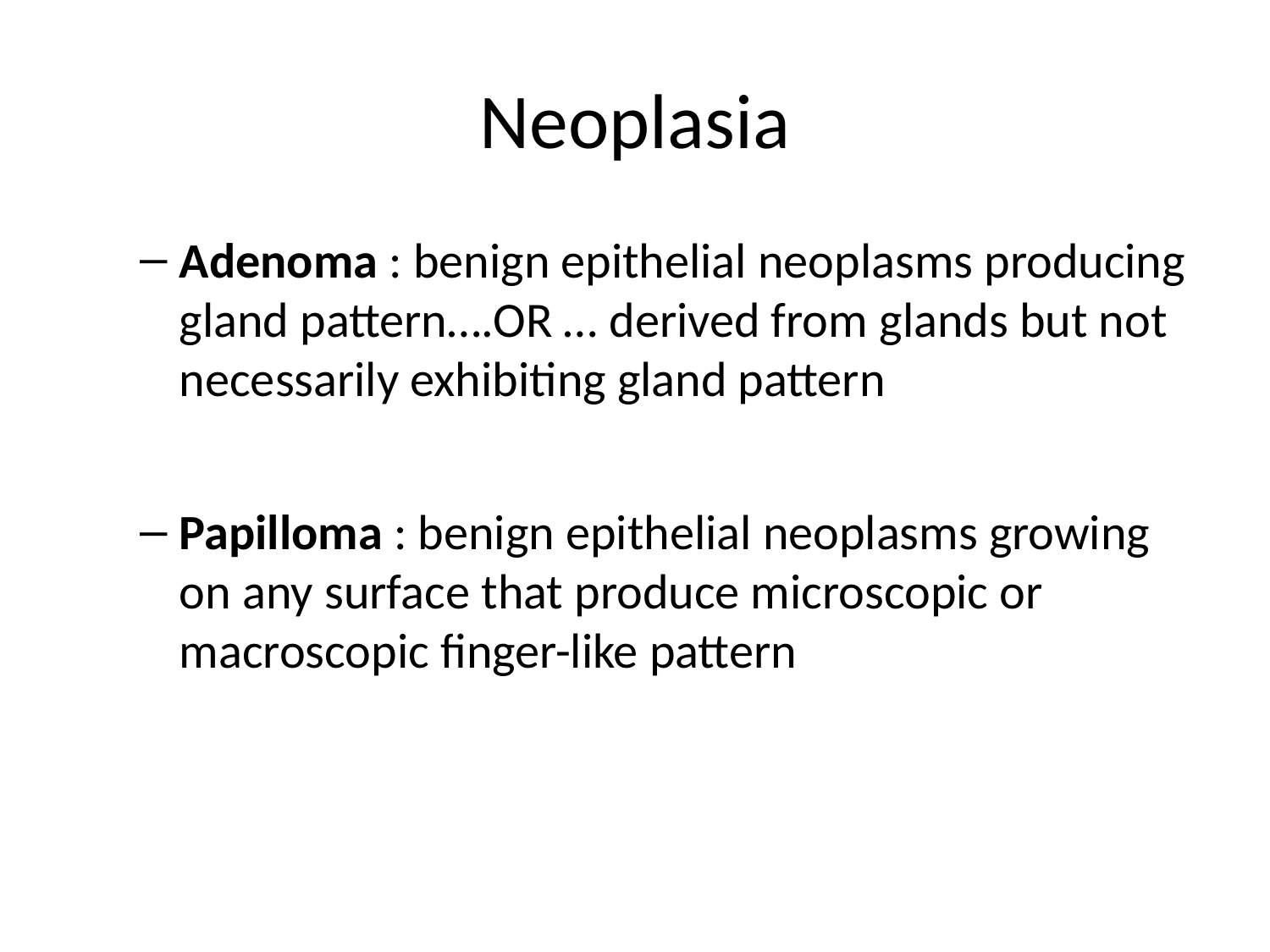

# Neoplasia
Adenoma : benign epithelial neoplasms producing gland pattern….OR … derived from glands but not necessarily exhibiting gland pattern

Papilloma : benign epithelial neoplasms growing on any surface that produce microscopic or macroscopic finger-like pattern